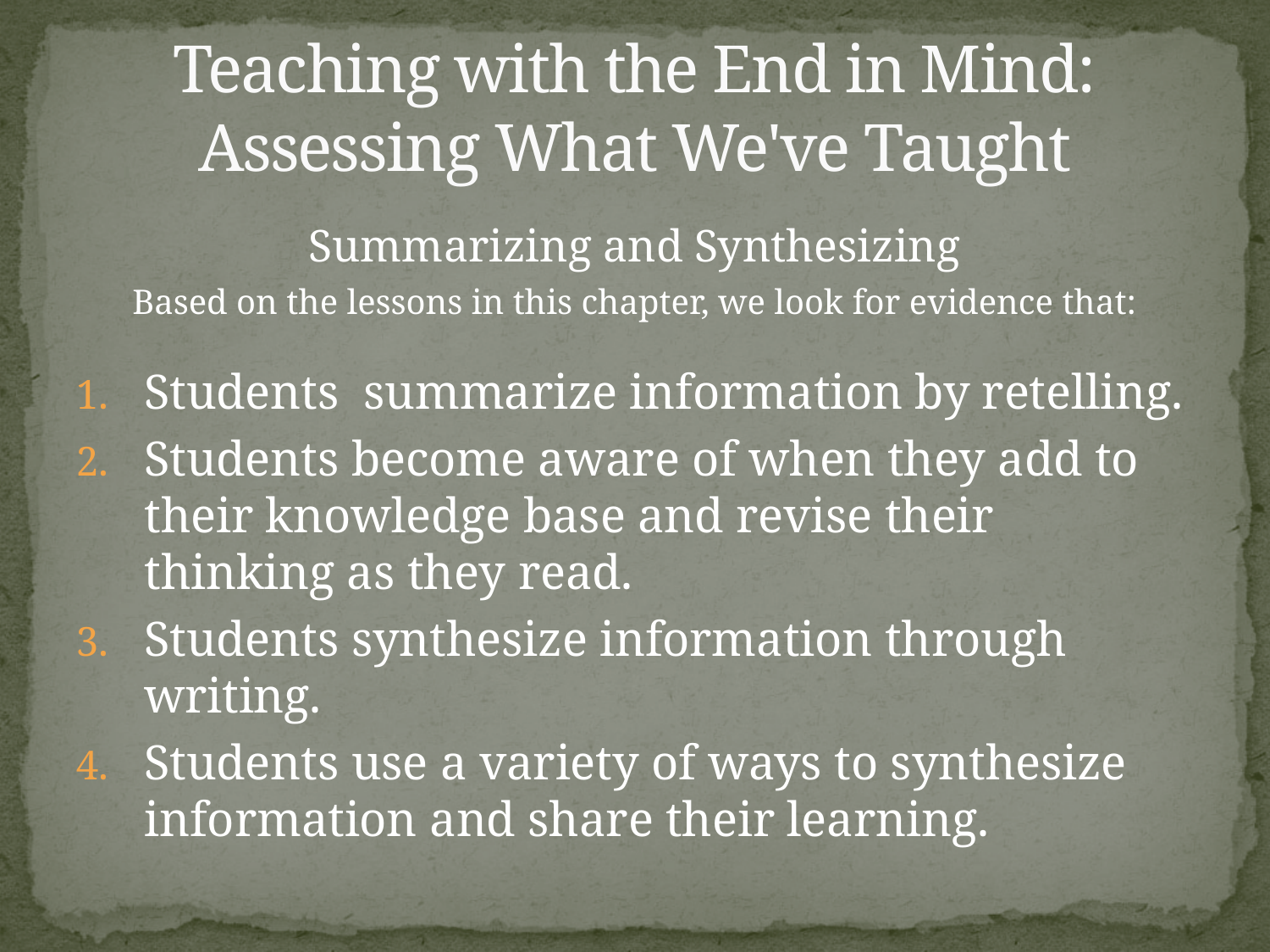

# Teaching with the End in Mind: Assessing What We've Taught
Summarizing and Synthesizing
Based on the lessons in this chapter, we look for evidence that:

Students  summarize information by retelling.
Students become aware of when they add to their knowledge base and revise their thinking as they read.
Students synthesize information through writing.
Students use a variety of ways to synthesize information and share their learning.